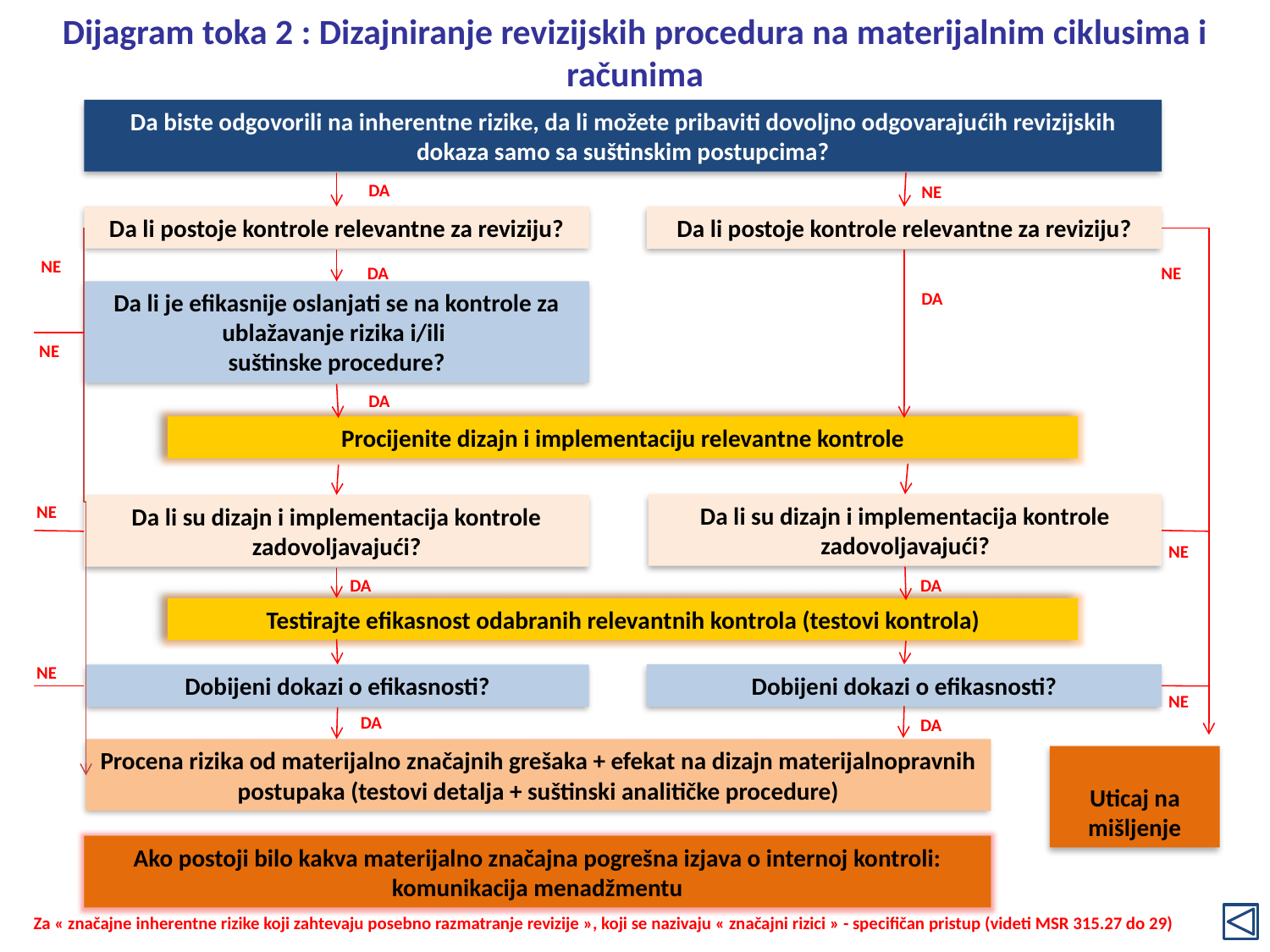

# Dijagram toka 2 : Dizajniranje revizijskih procedura na materijalnim ciklusima i računima
Da biste odgovorili na inherentne rizike, da li možete pribaviti dovoljno odgovarajućih revizijskih dokaza samo sa suštinskim postupcima?
DA
NE
Da li postoje kontrole relevantne za reviziju?
Da li postoje kontrole relevantne za reviziju?
NE
NE
DA
Da li je efikasnije oslanjati se na kontrole za ublažavanje rizika i/ili
suštinske procedure?
DA
NE
DA
Procijenite dizajn i implementaciju relevantne kontrole
Da li su dizajn i implementacija kontrole zadovoljavajući?
Da li su dizajn i implementacija kontrole zadovoljavajući?
NE
DA
DA
Testirajte efikasnost odabranih relevantnih kontrola (testovi kontrola)
Dobijeni dokazi o efikasnosti?
Dobijeni dokazi o efikasnosti?
NE
DA
DA
Procena rizika od materijalno značajnih grešaka + efekat na dizajn materijalnopravnih postupaka (testovi detalja + suštinski analitičke procedure)

Uticaj na mišljenje
NE
NE
Ako postoji bilo kakva materijalno značajna pogrešna izjava o internoj kontroli: komunikacija menadžmentu

Za « značajne inherentne rizike koji zahtevaju posebno razmatranje revizije », koji se nazivaju « značajni rizici » - specifičan pristup (videti MSR 315.27 do 29)